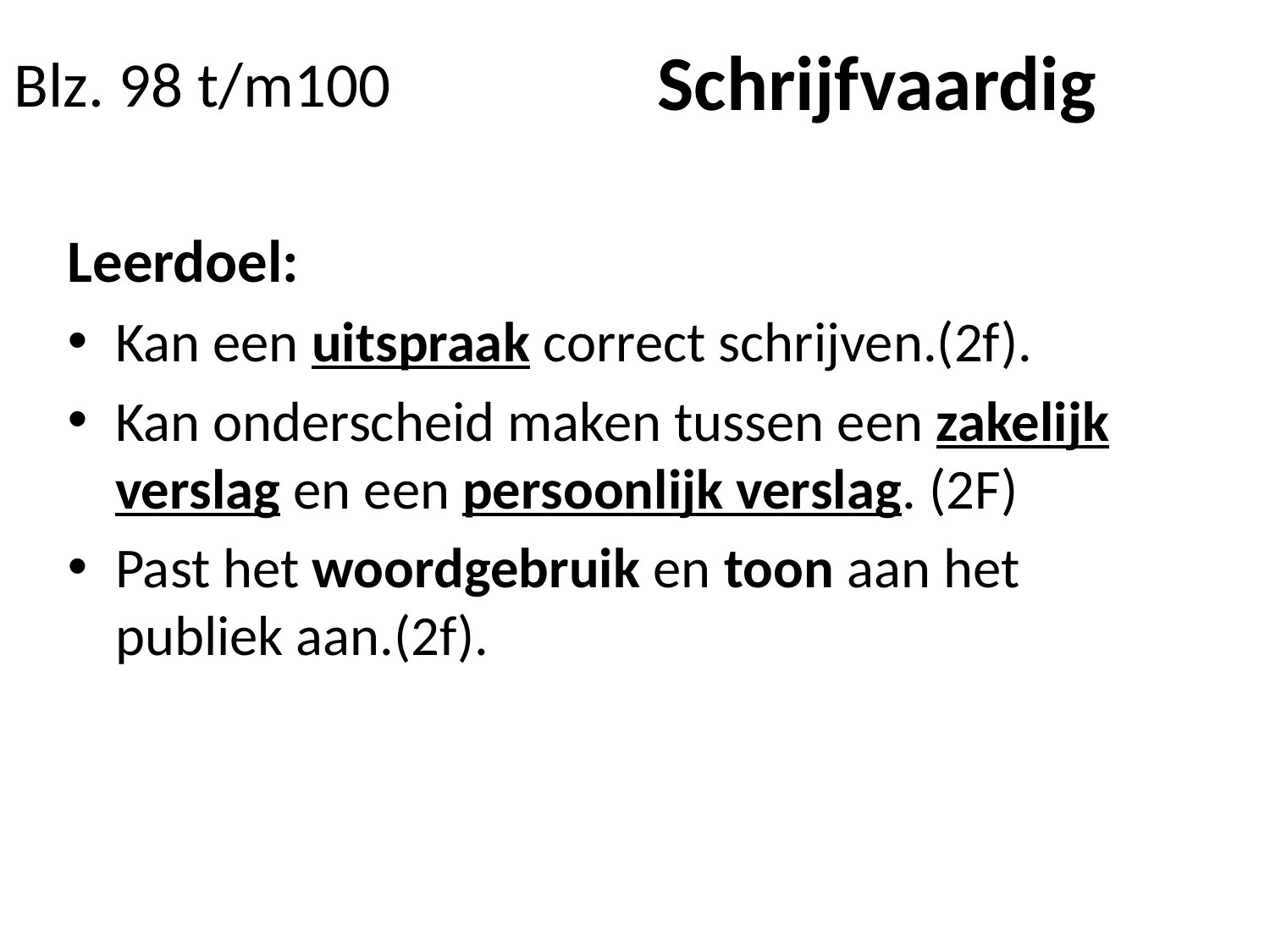

Schrijfvaardig
# Blz. 98 t/m100
Leerdoel:
Kan een uitspraak correct schrijven.(2f).
Kan onderscheid maken tussen een zakelijk verslag en een persoonlijk verslag. (2F)
Past het woordgebruik en toon aan het publiek aan.(2f).